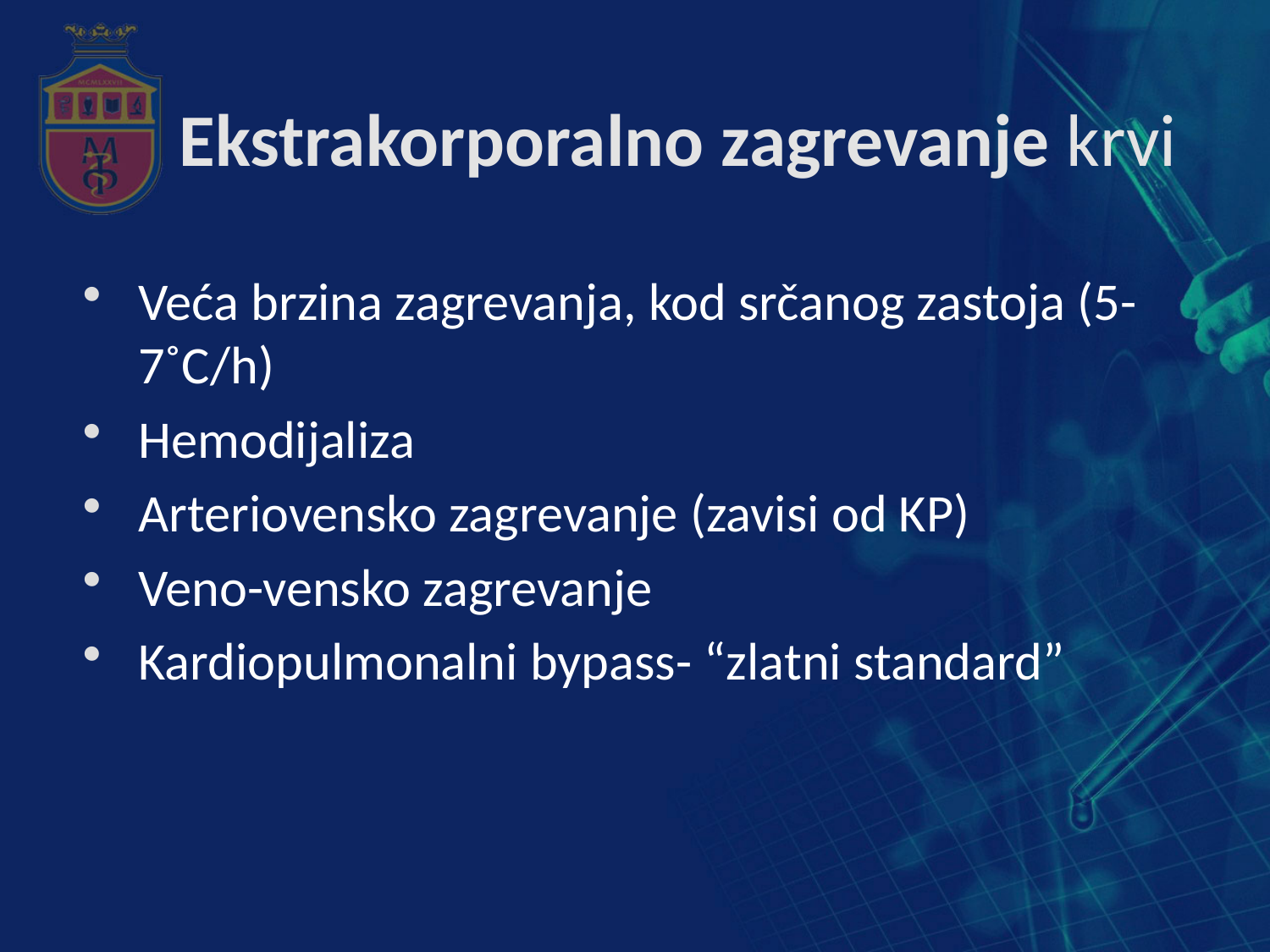

# Ekstrakorporalno zagrevanje krvi
Veća brzina zagrevanja, kod srčanog zastoja (5-7˚C/h)
Hemodijaliza
Arteriovensko zagrevanje (zavisi od KP)
Veno-vensko zagrevanje
Kardiopulmonalni bypass- “zlatni standard”